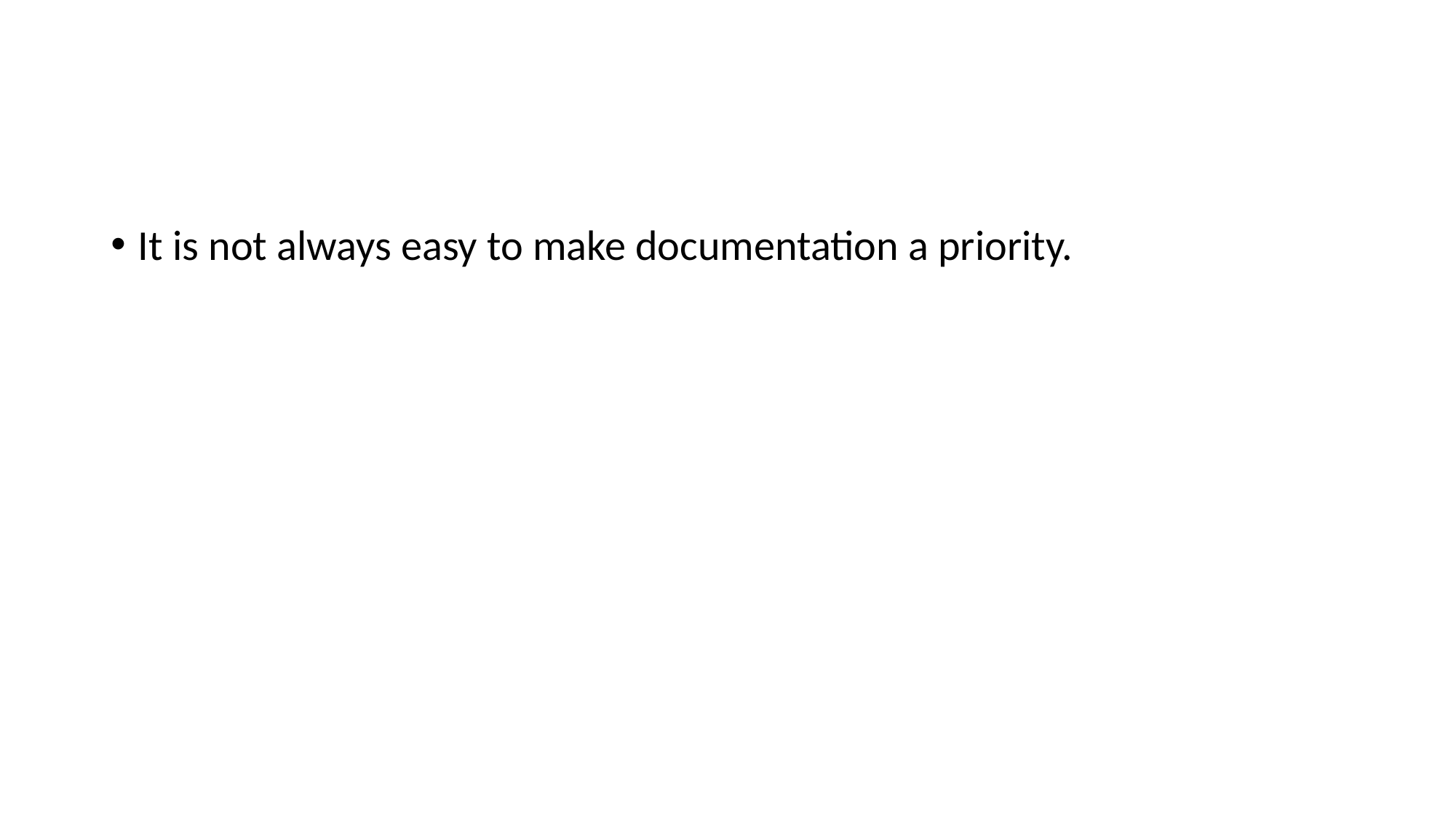

#
It is not always easy to make documentation a priority.